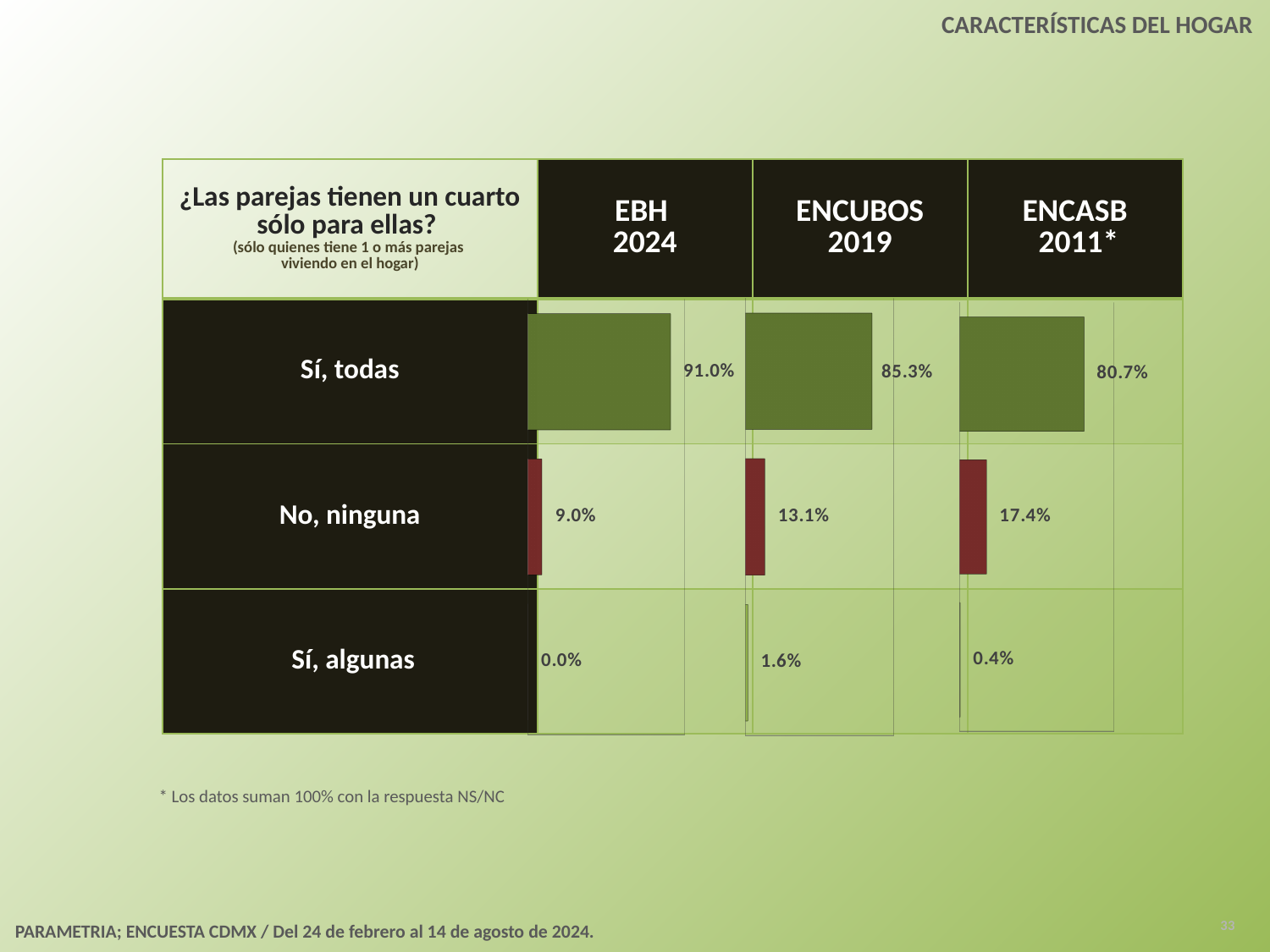

CARACTERÍSTICAS DEL HOGAR
| ¿Las parejas tienen un cuarto sólo para ellas? (sólo quienes tiene 1 o más parejas viviendo en el hogar) | EBH 2024 | ENCUBOS 2019 | ENCASB 2011\* |
| --- | --- | --- | --- |
| Sí, todas |  |  |  |
| No, ninguna |  |  |  |
| Sí, algunas |  |  |  |

[unsupported chart]

[unsupported chart]

[unsupported chart]

* Los datos suman 100% con la respuesta NS/NC
33
PARAMETRIA; ENCUESTA CDMX / Del 24 de febrero al 14 de agosto de 2024.